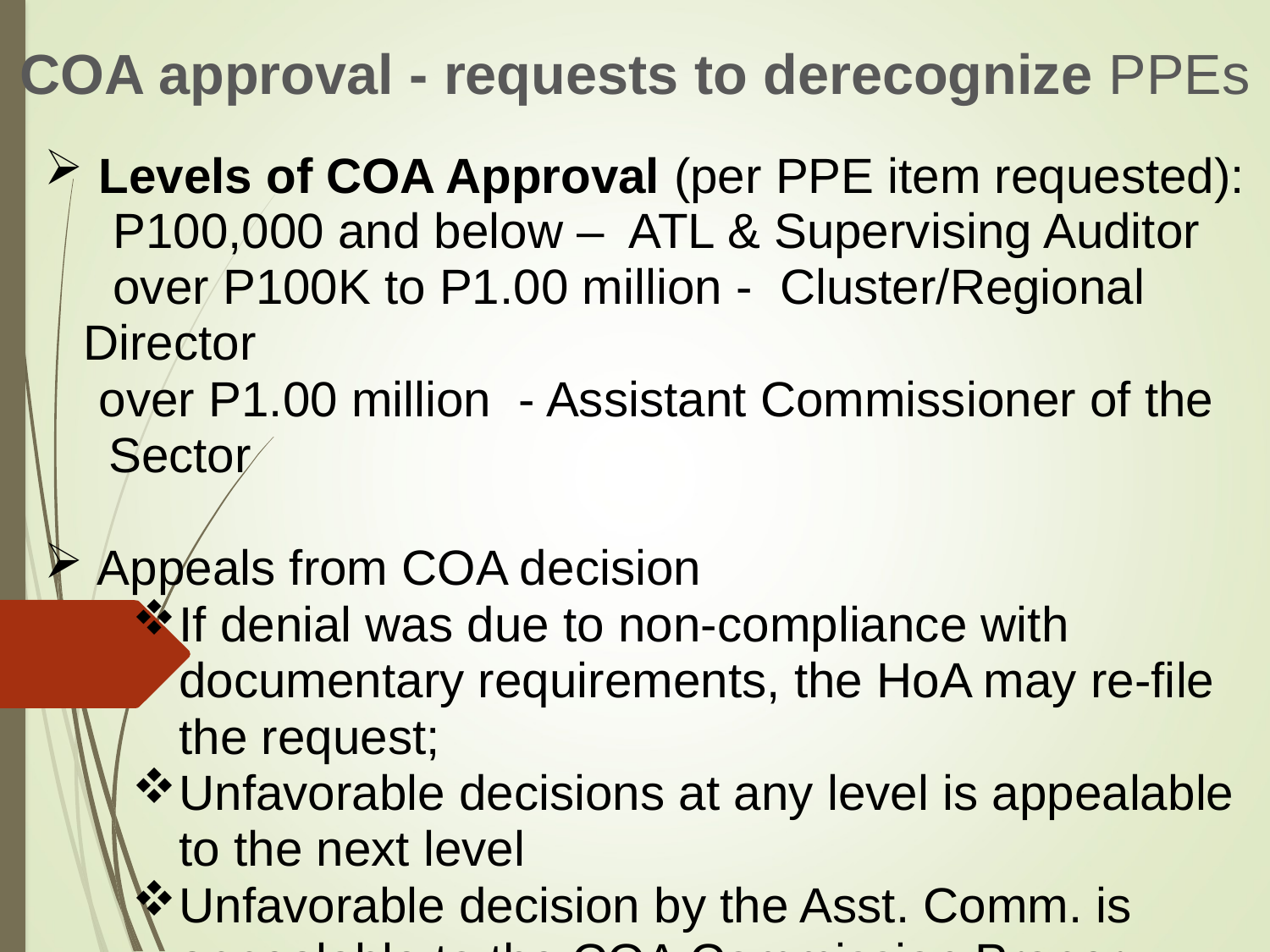

COA approval - requests to derecognize PPEs
Levels of COA Approval (per PPE item requested):
     P100,000 and below –  ATL & Supervising Auditor
     over P100K to P1.00 million -  Cluster/Regional Director
over P1.00 million  - Assistant Commissioner of the Sector

 Appeals from COA decision
If denial was due to non-compliance with documentary requirements, the HoA may re-file the request;
Unfavorable decisions at any level is appealable to the next level
Unfavorable decision by the Asst. Comm. is appealable to the COA Commission Proper

.